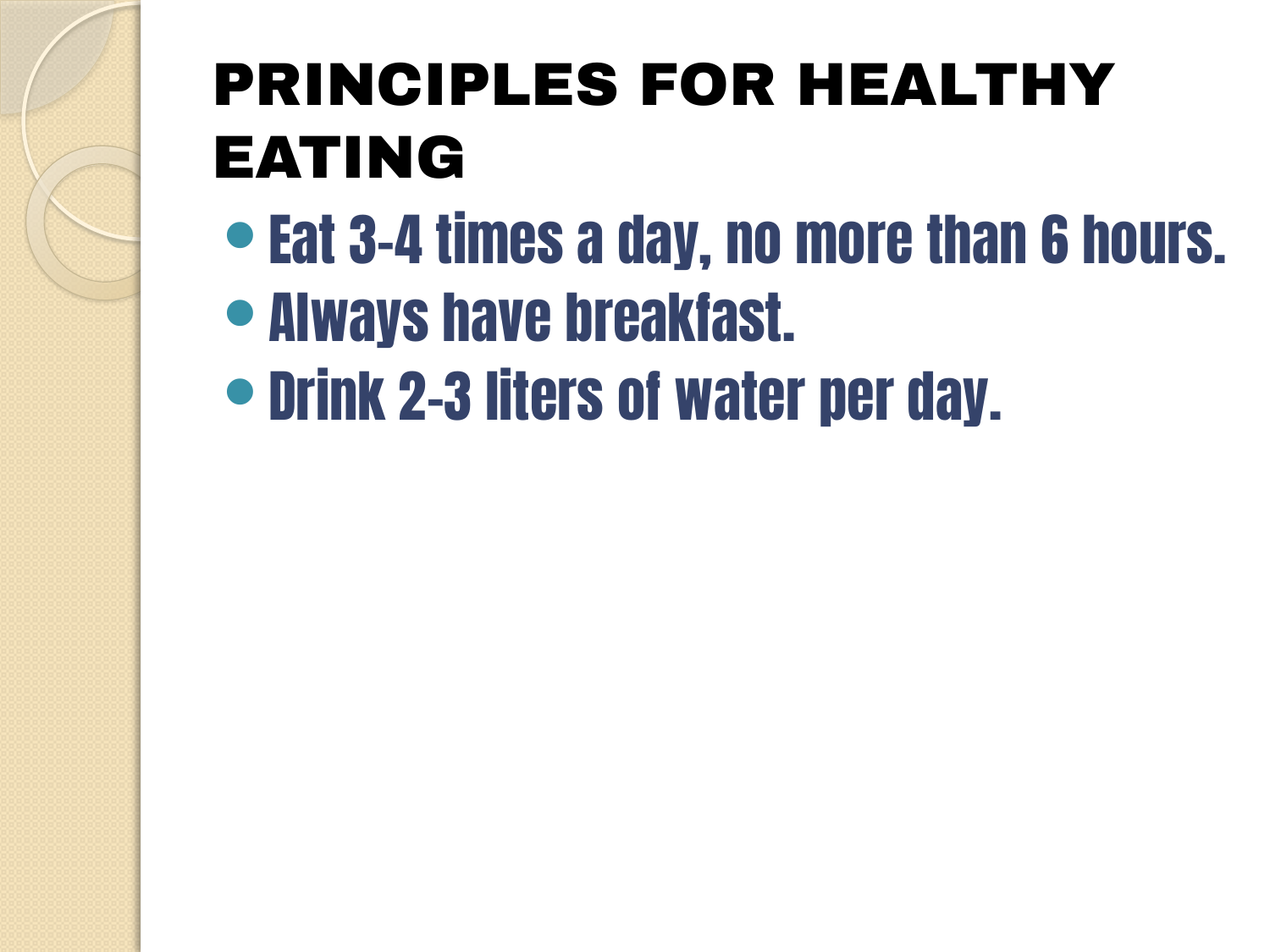

# PRINCIPLES FOR HEALTHY EATING
Eat 3-4 times a day, no more than 6 hours.
Always have breakfast.
Drink 2-3 liters of water per day.